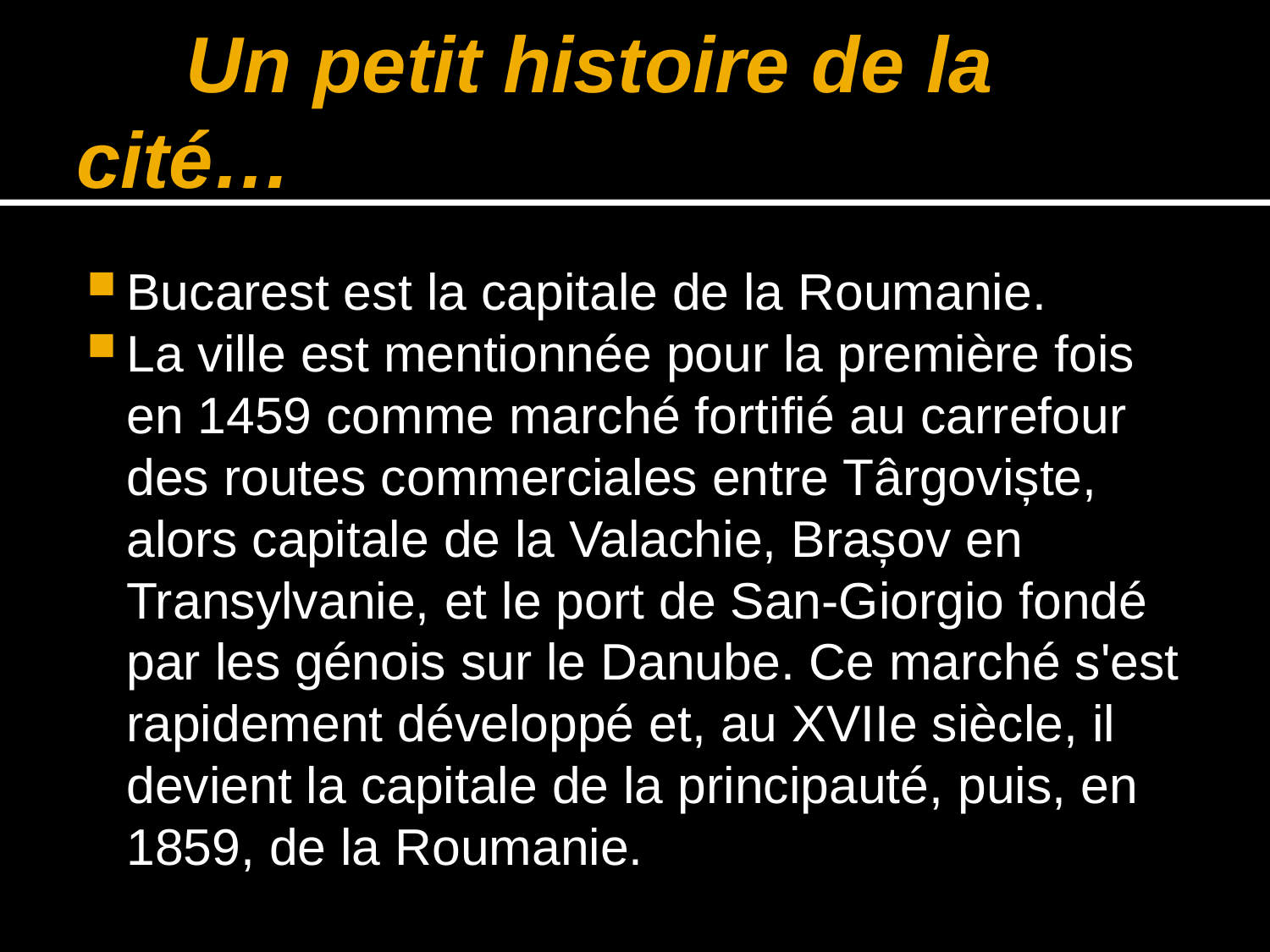

# Un petit histoire de la cité…
Bucarest est la capitale de la Roumanie.
La ville est mentionnée pour la première fois en 1459 comme marché fortifié au carrefour des routes commerciales entre Târgoviște, alors capitale de la Valachie, Brașov en Transylvanie, et le port de San-Giorgio fondé par les génois sur le Danube. Ce marché s'est rapidement développé et, au XVIIe siècle, il devient la capitale de la principauté, puis, en 1859, de la Roumanie.